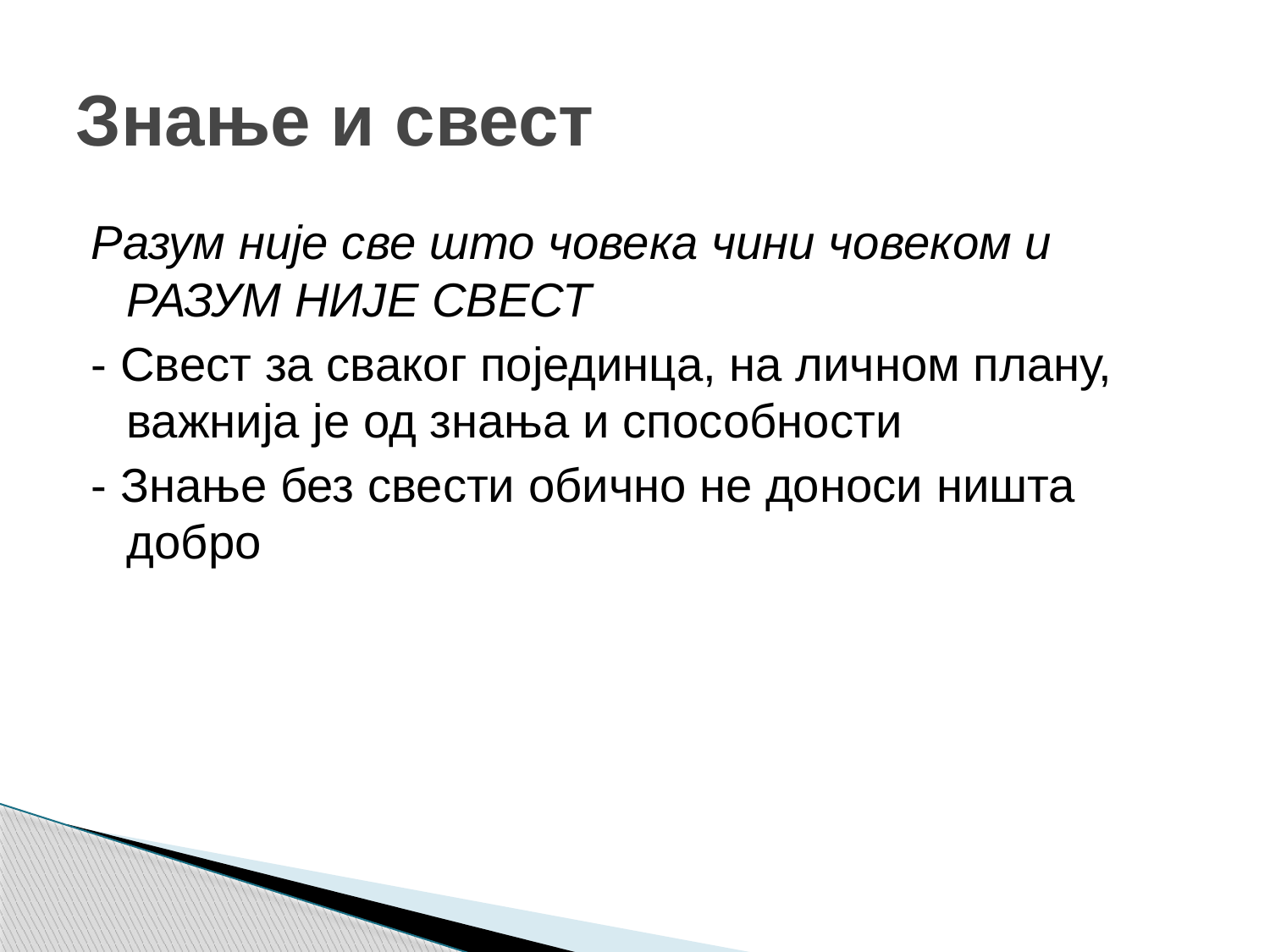

# Знање и свест
Разум није све што човека чини човеком и РАЗУМ НИЈЕ СВЕСТ
- Свест за сваког појединца, на личном плану, важнија је од знања и способности
- Знање без свести обично не доноси ништа добро